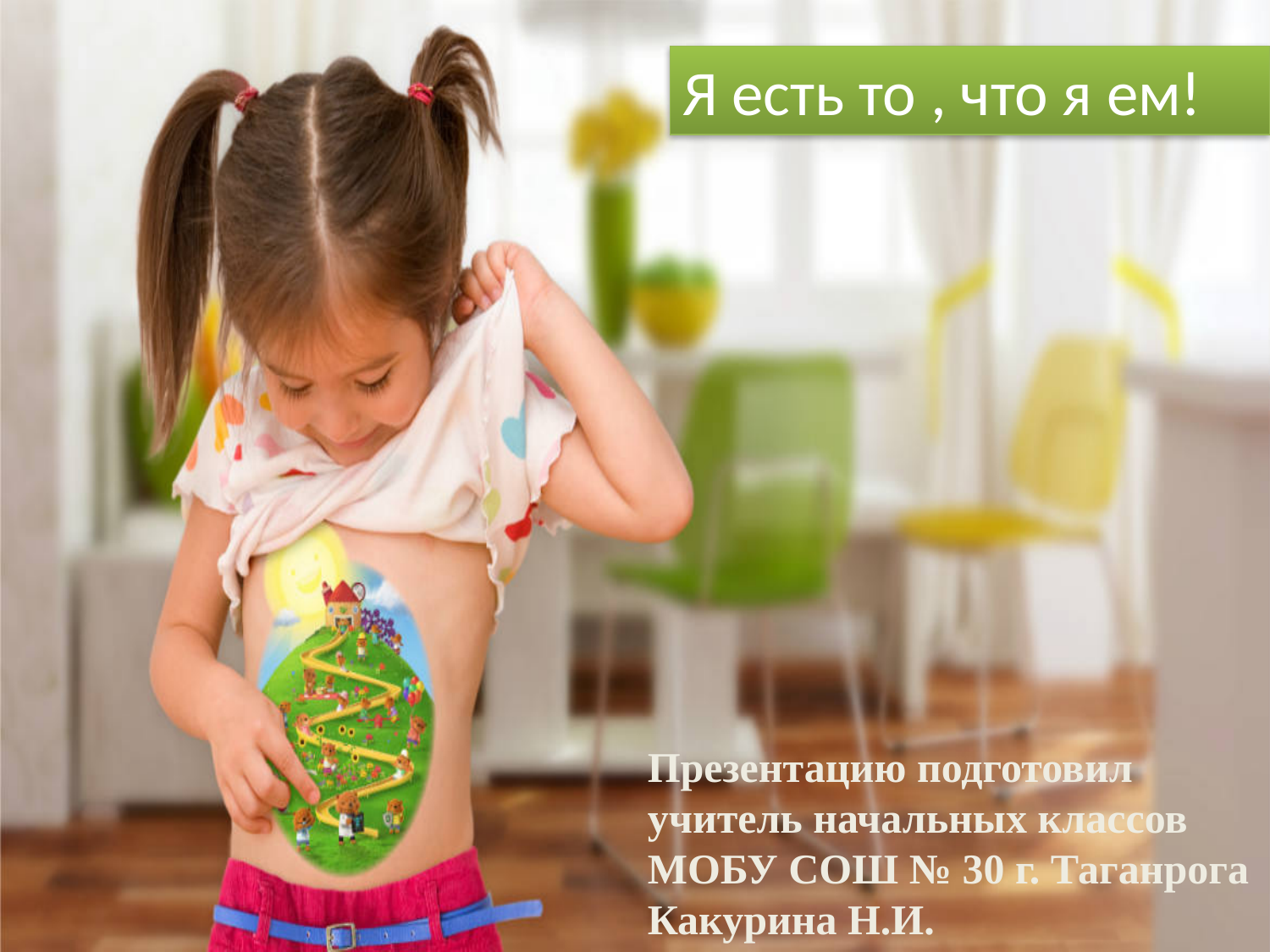

Я есть то , что я ем!
Презентацию подготовил
учитель начальных классов МОБУ СОШ № 30 г. Таганрога Какурина Н.И.